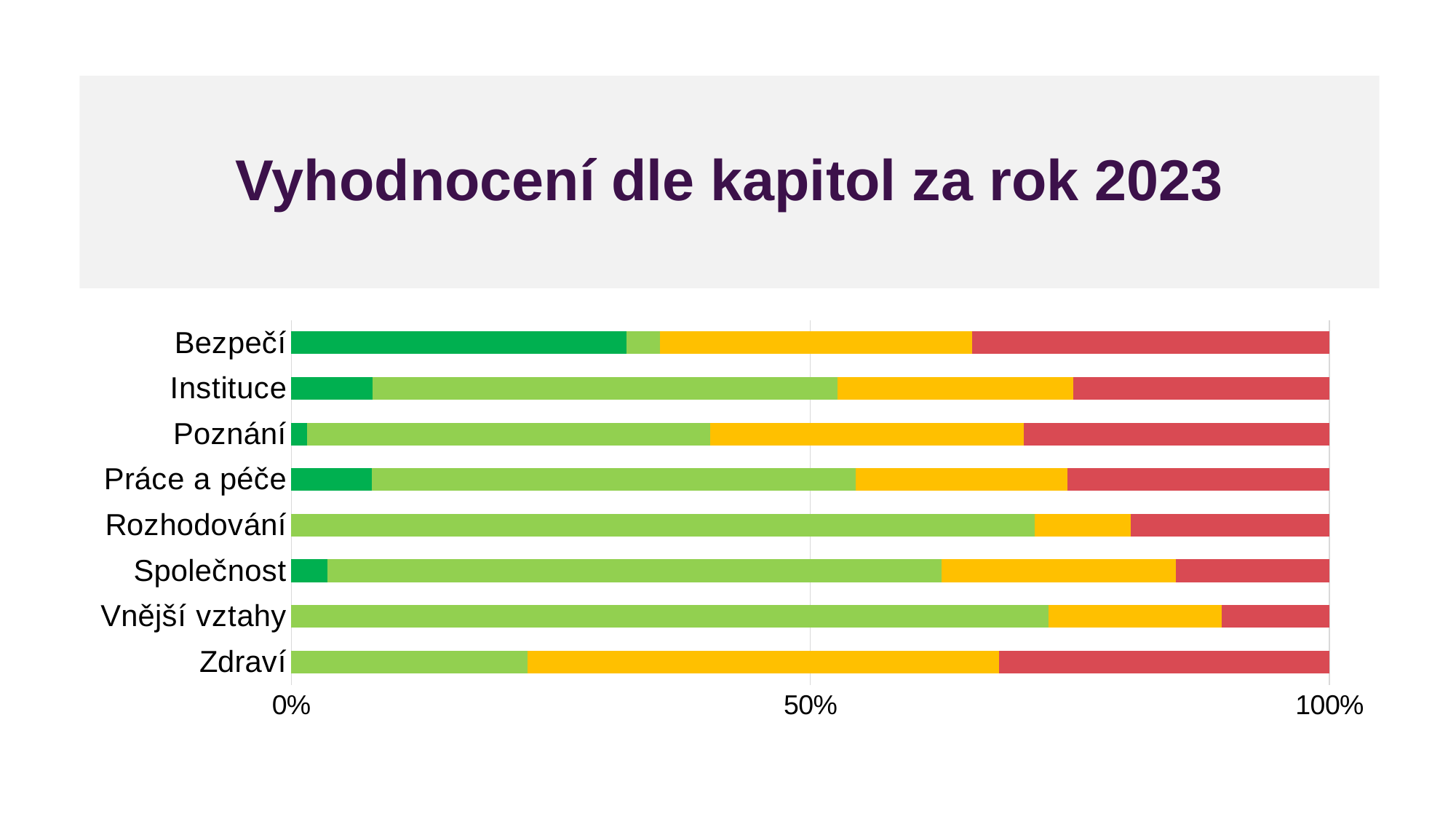

# Vyhodnocení dle kapitol za rok 2023

### Chart

| Category | Splněno | Plněno průběžně | Splněno částečně | Nesplněno |
|---|---|---|---|---|
| Zdraví | 0.0 | 0.22727272727272727 | 0.45454545454545453 | 0.3181818181818182 |
| Vnější vztahy | 0.0 | 0.7291666666666666 | 0.16666666666666666 | 0.10416666666666667 |
| Společnost | 0.034782608695652174 | 0.591304347826087 | 0.22608695652173913 | 0.14782608695652175 |
| Rozhodování | 0.0 | 0.7163120567375887 | 0.09219858156028368 | 0.19148936170212766 |
| Práce a péče | 0.07766990291262135 | 0.46601941747572817 | 0.20388349514563106 | 0.2524271844660194 |
| Poznání | 0.015503875968992248 | 0.3875968992248062 | 0.3023255813953488 | 0.29457364341085274 |
| Instituce | 0.07792207792207792 | 0.44805194805194803 | 0.22727272727272727 | 0.24675324675324675 |
| Bezpečí | 0.3225806451612903 | 0.03225806451612903 | 0.3010752688172043 | 0.34408602150537637 |